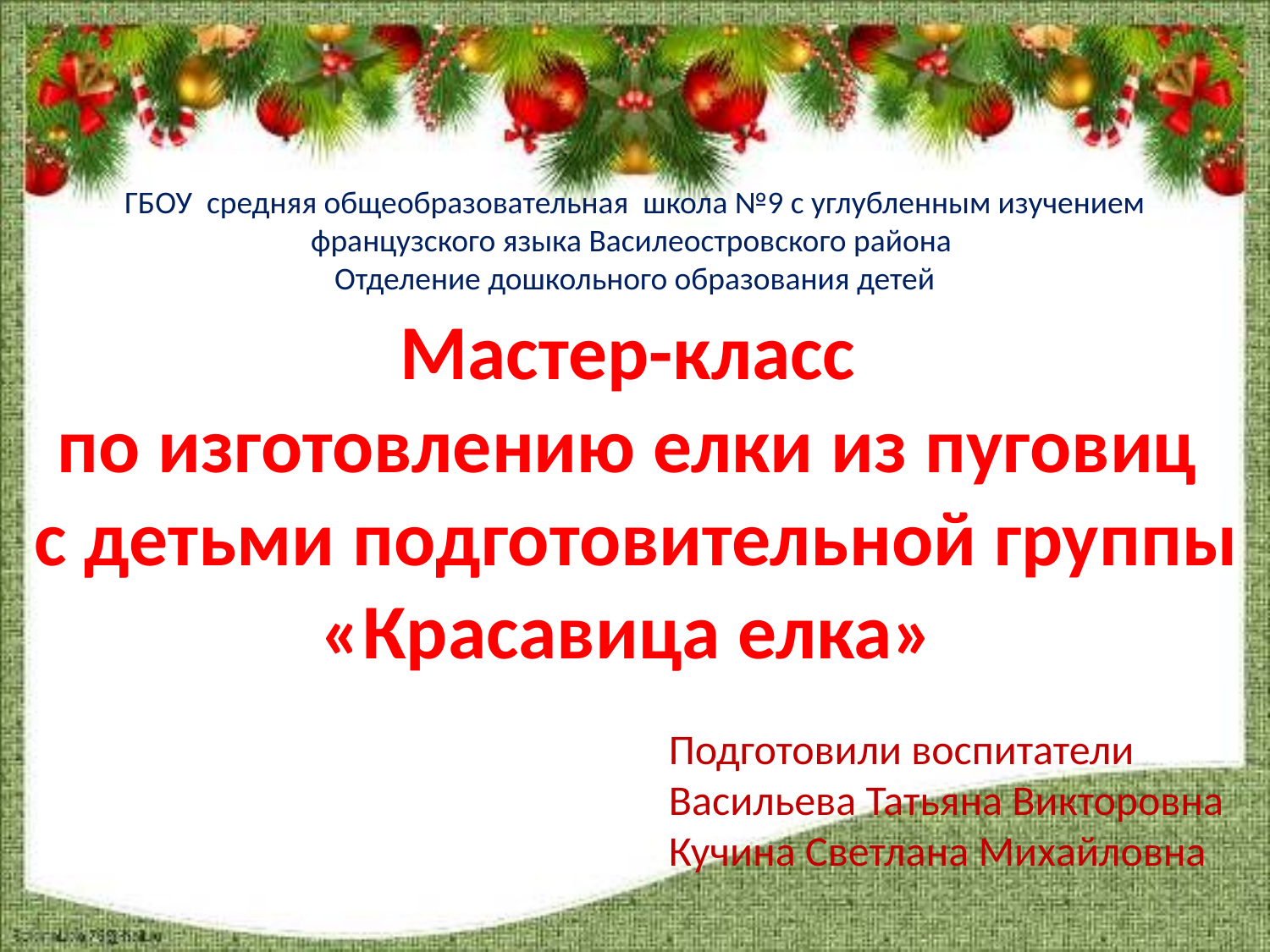

ГБОУ  средняя общеобразовательная  школа №9 с углубленным изучением французского языка Василеостровского района
Отделение дошкольного образования детей
Мастер-класс
по изготовлению елки из пуговиц
 с детьми подготовительной группы
«Красавица елка»
Подготовили воспитатели
Васильева Татьяна Викторовна
Кучина Светлана Михайловна